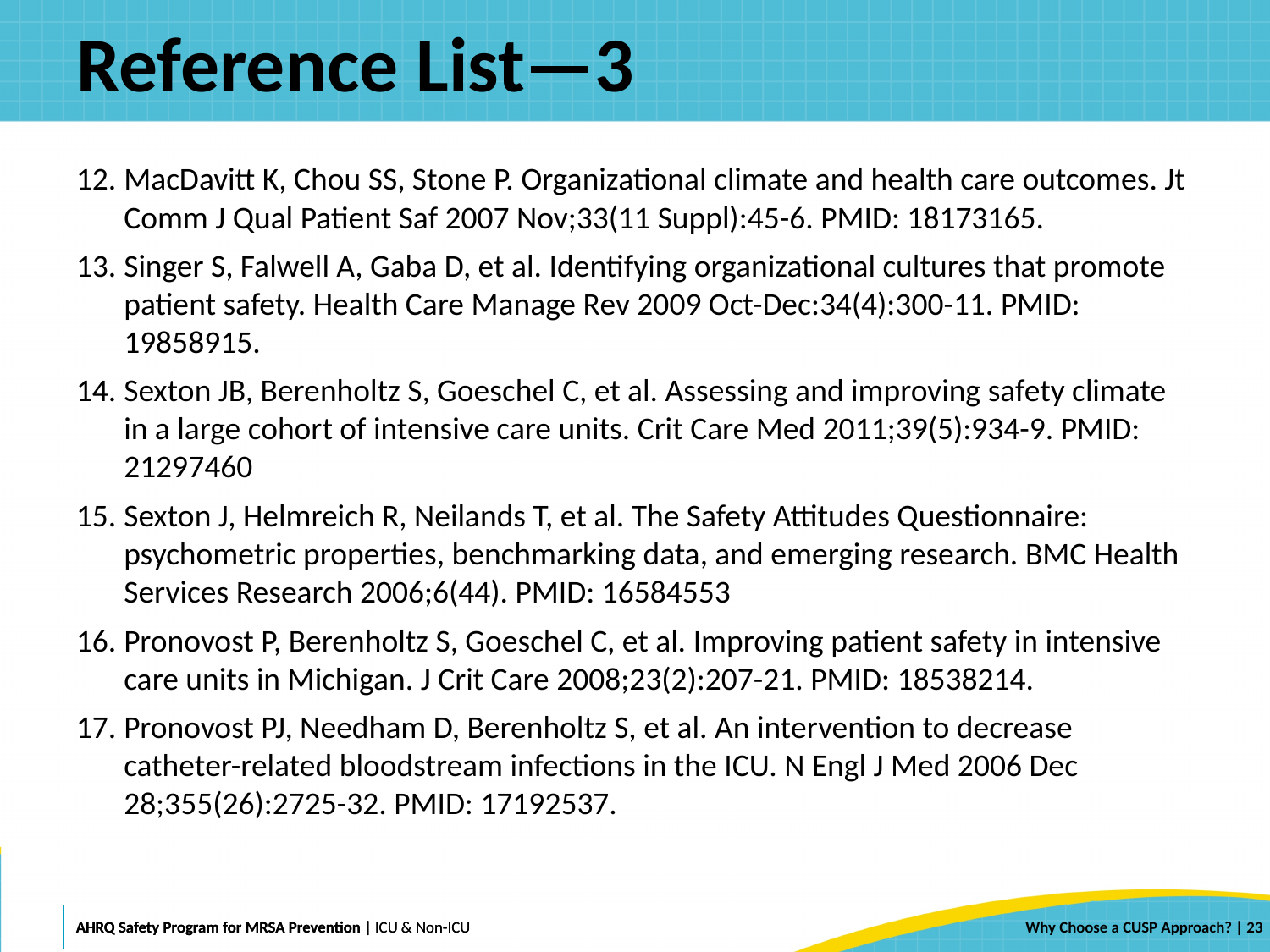

# Reference List—3
MacDavitt K, Chou SS, Stone P. Organizational climate and health care outcomes. Jt Comm J Qual Patient Saf 2007 Nov;33(11 Suppl):45-6. PMID: 18173165.
Singer S, Falwell A, Gaba D, et al. Identifying organizational cultures that promote patient safety. Health Care Manage Rev 2009 Oct-Dec:34(4):300-11. PMID: 19858915.
Sexton JB, Berenholtz S, Goeschel C, et al. Assessing and improving safety climate in a large cohort of intensive care units. Crit Care Med 2011;39(5):934-9. PMID: 21297460
Sexton J, Helmreich R, Neilands T, et al. The Safety Attitudes Questionnaire: psychometric properties, benchmarking data, and emerging research. BMC Health Services Research 2006;6(44). PMID: 16584553
Pronovost P, Berenholtz S, Goeschel C, et al. Improving patient safety in intensive care units in Michigan. J Crit Care 2008;23(2):207-21. PMID: 18538214.
Pronovost PJ, Needham D, Berenholtz S, et al. An intervention to decrease catheter-related bloodstream infections in the ICU. N Engl J Med 2006 Dec 28;355(26):2725-32. PMID: 17192537.
 | 23